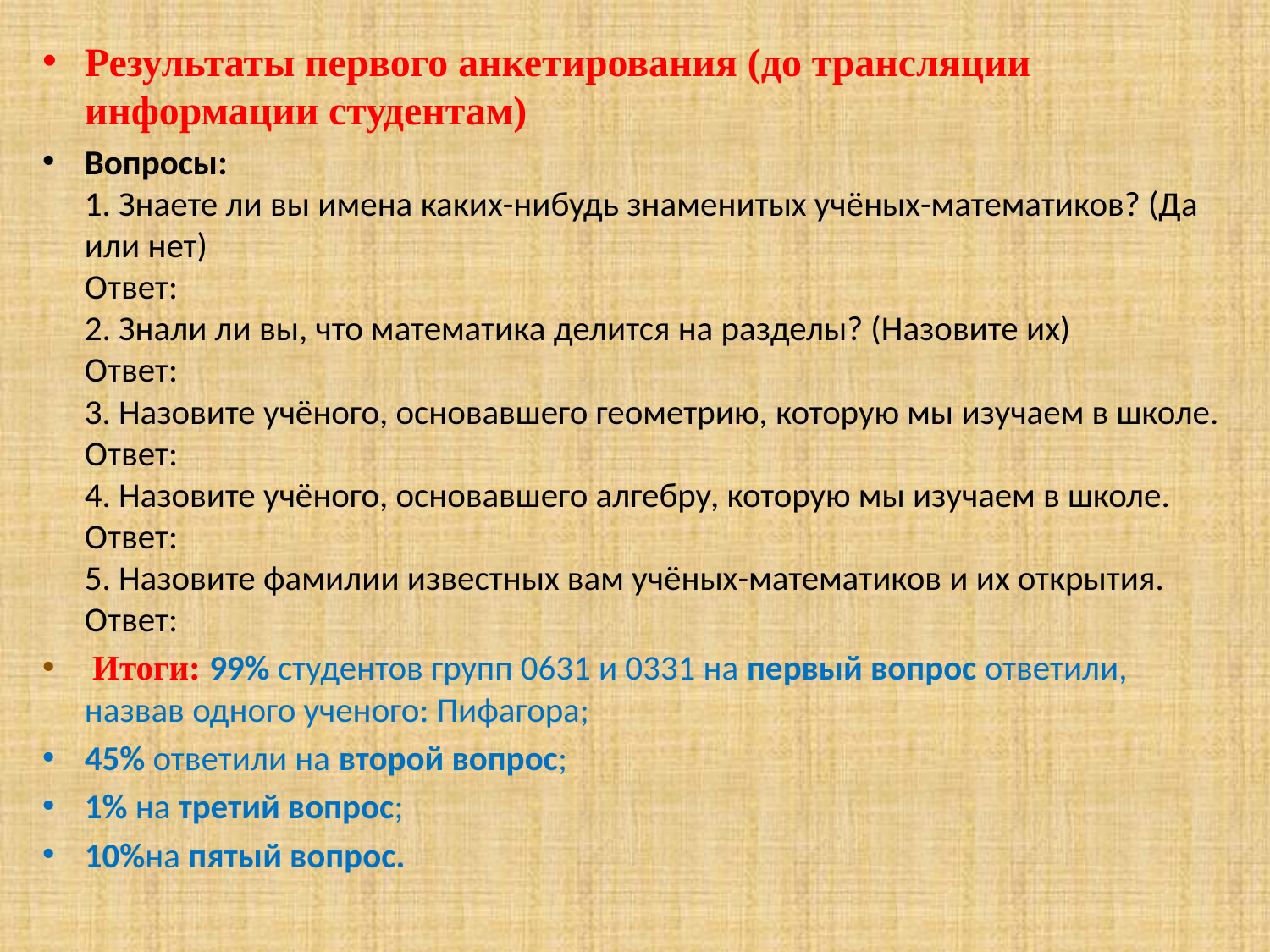

Результаты первого анкетирования (до трансляции информации студентам)
Вопросы:
1. Знаете ли вы имена каких-нибудь знаменитых учёных-математиков? (Да или нет)
Ответ:
2. Знали ли вы, что математика делится на разделы? (Назовите их)
Ответ:
3. Назовите учёного, основавшего геометрию, которую мы изучаем в школе.
Ответ:
4. Назовите учёного, основавшего алгебру, которую мы изучаем в школе.
Ответ:
5. Назовите фамилии известных вам учёных-математиков и их открытия.
Ответ:
 Итоги: 99% студентов групп 0631 и 0331 на первый вопрос ответили, назвав одного ученого: Пифагора;
45% ответили на второй вопрос;
1% на третий вопрос;
10%на пятый вопрос.